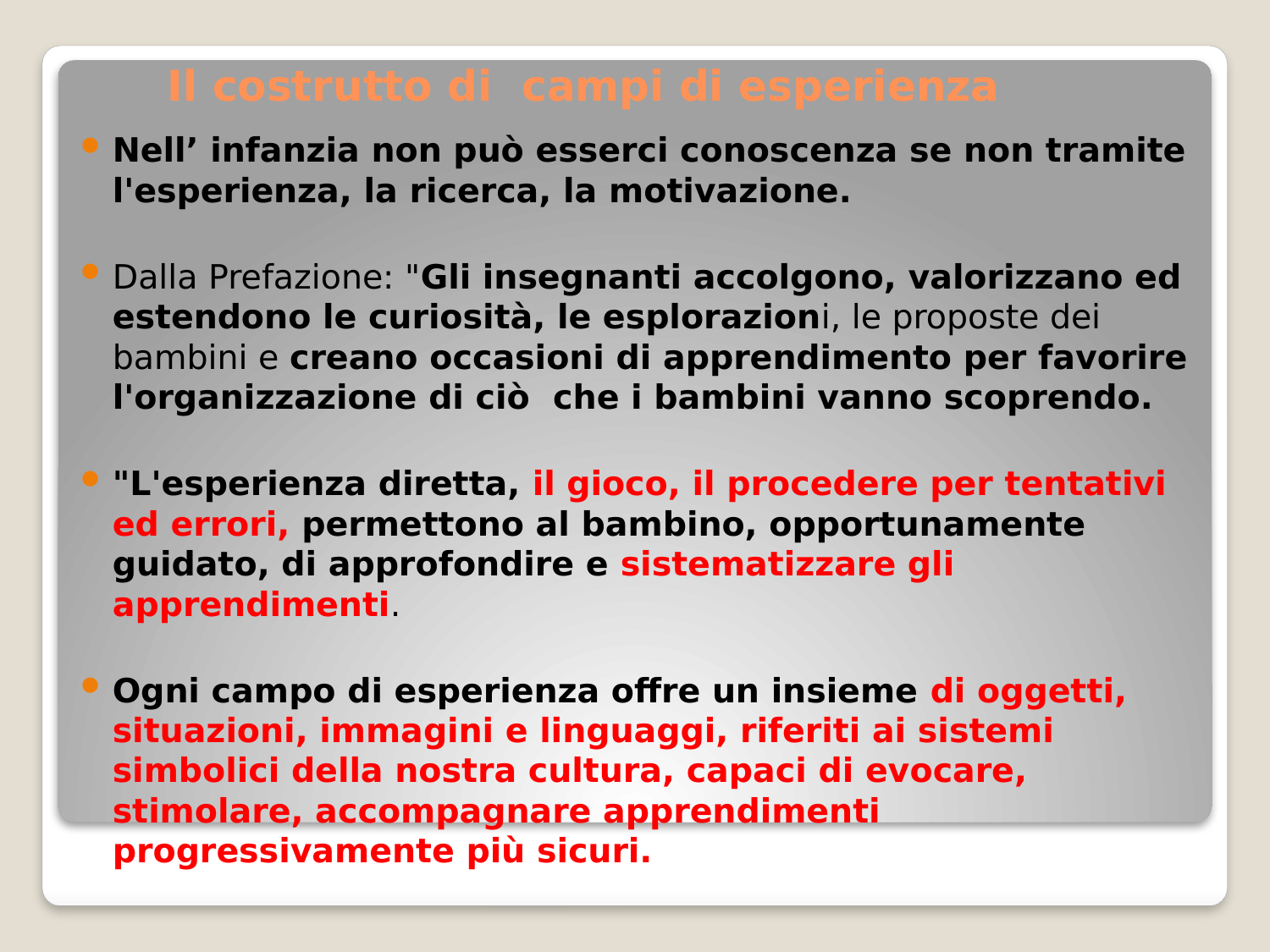

# Il costrutto di  campi di esperienza
Nell’ infanzia non può esserci conoscenza se non tramite l'esperienza, la ricerca, la motivazione.

Dalla Prefazione: "Gli insegnanti accolgono, valorizzano ed estendono le curiosità, le esplorazioni, le proposte dei bambini e creano occasioni di apprendimento per favorire l'organizzazione di ciò  che i bambini vanno scoprendo.

"L'esperienza diretta, il gioco, il procedere per tentativi ed errori, permettono al bambino, opportunamente guidato, di approfondire e sistematizzare gli apprendimenti.

Ogni campo di esperienza offre un insieme di oggetti, situazioni, immagini e linguaggi, riferiti ai sistemi simbolici della nostra cultura, capaci di evocare, stimolare, accompagnare apprendimenti progressivamente più sicuri.